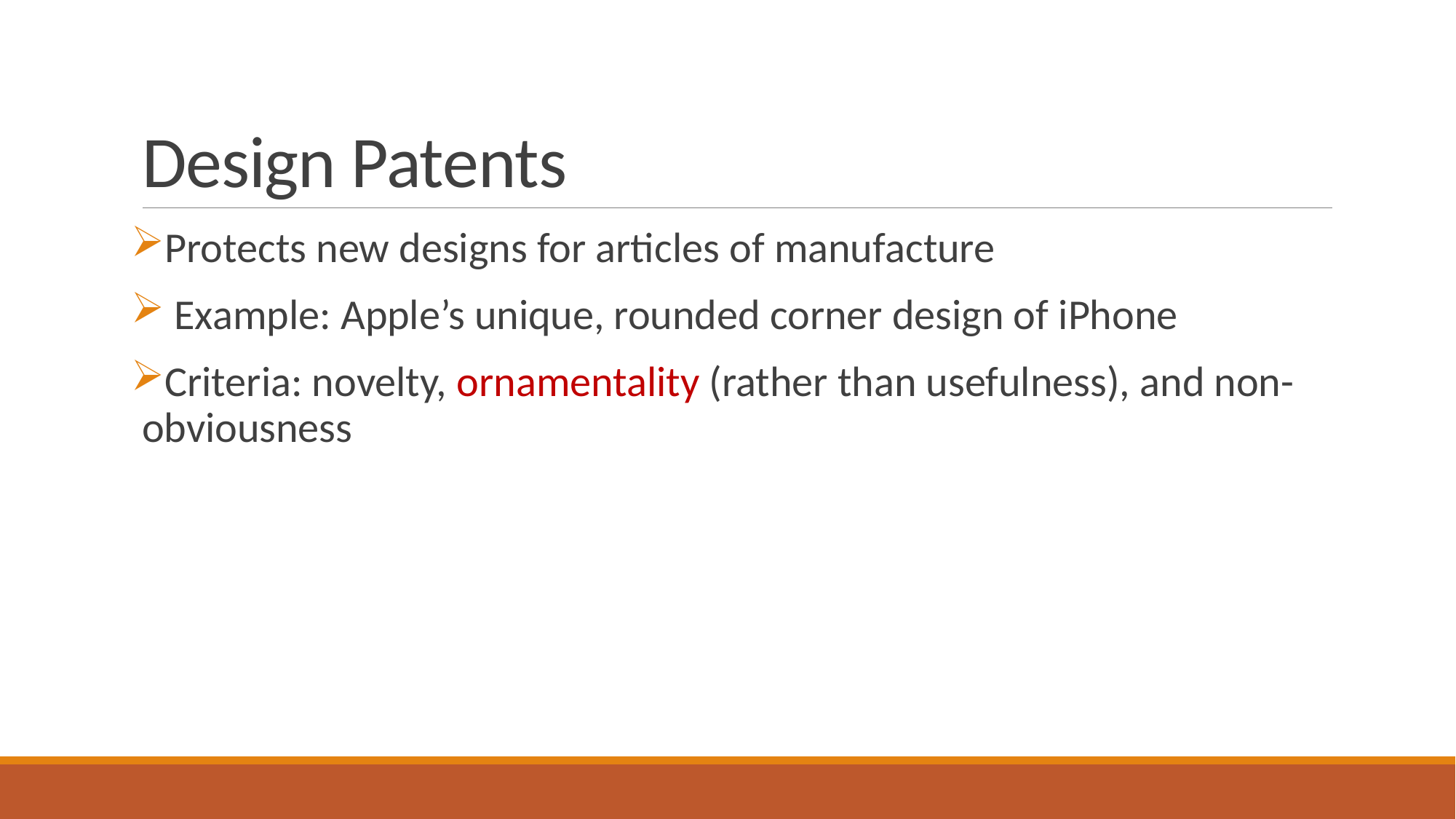

# Design Patents
Protects new designs for articles of manufacture
 Example: Apple’s unique, rounded corner design of iPhone
Criteria: novelty, ornamentality (rather than usefulness), and non-obviousness